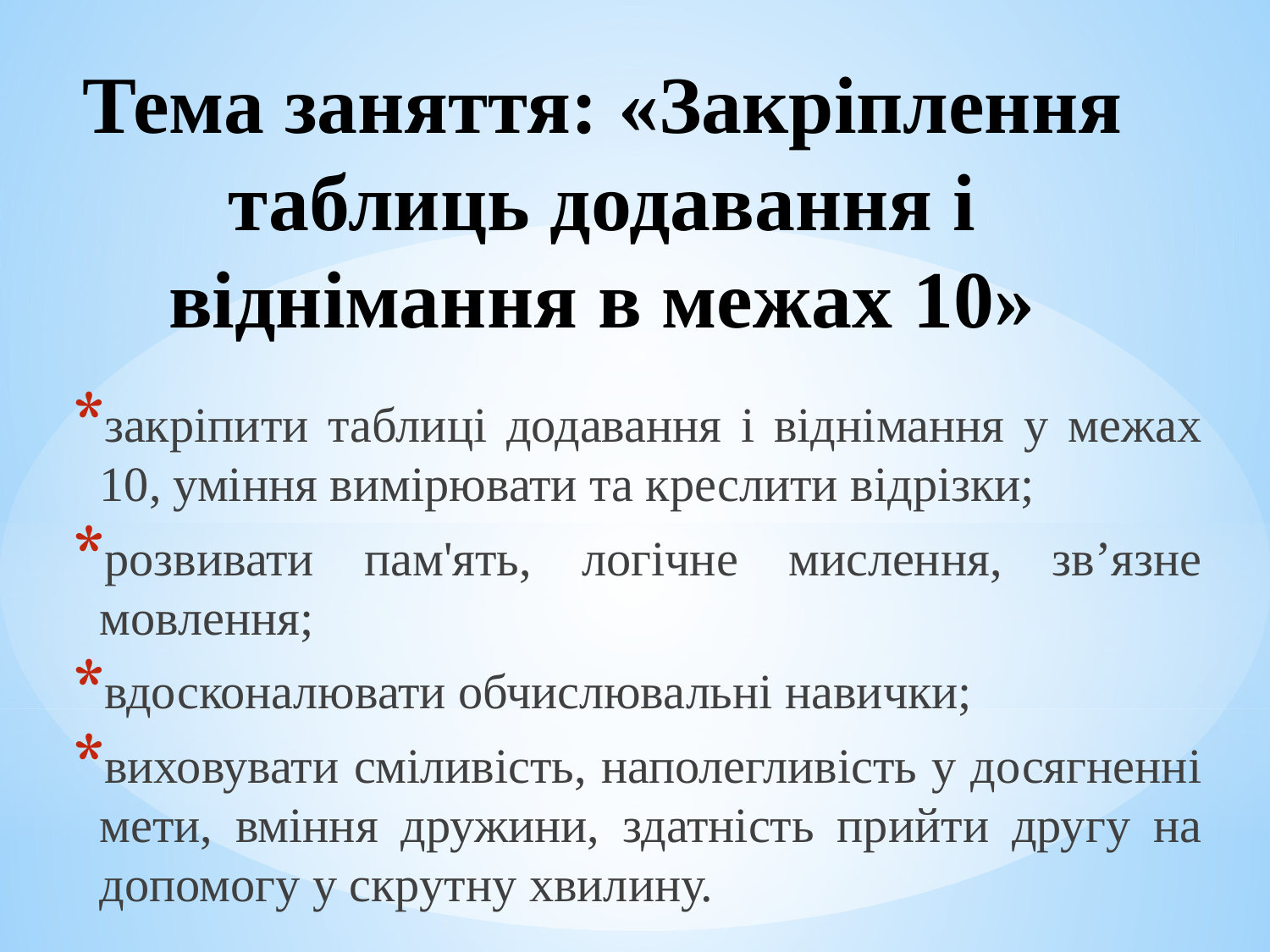

# Тема заняття: «Закріплення таблиць додавання і віднімання в межах 10»
закріпити таблиці додавання і віднімання у межах 10, уміння вимірювати та креслити відрізки;
розвивати пам'ять, логічне мислення, зв’язне мовлення;
вдосконалювати обчислювальні навички;
виховувати сміливість, наполегливість у досягненні мети, вміння дружини, здатність прийти другу на допомогу у скрутну хвилину.